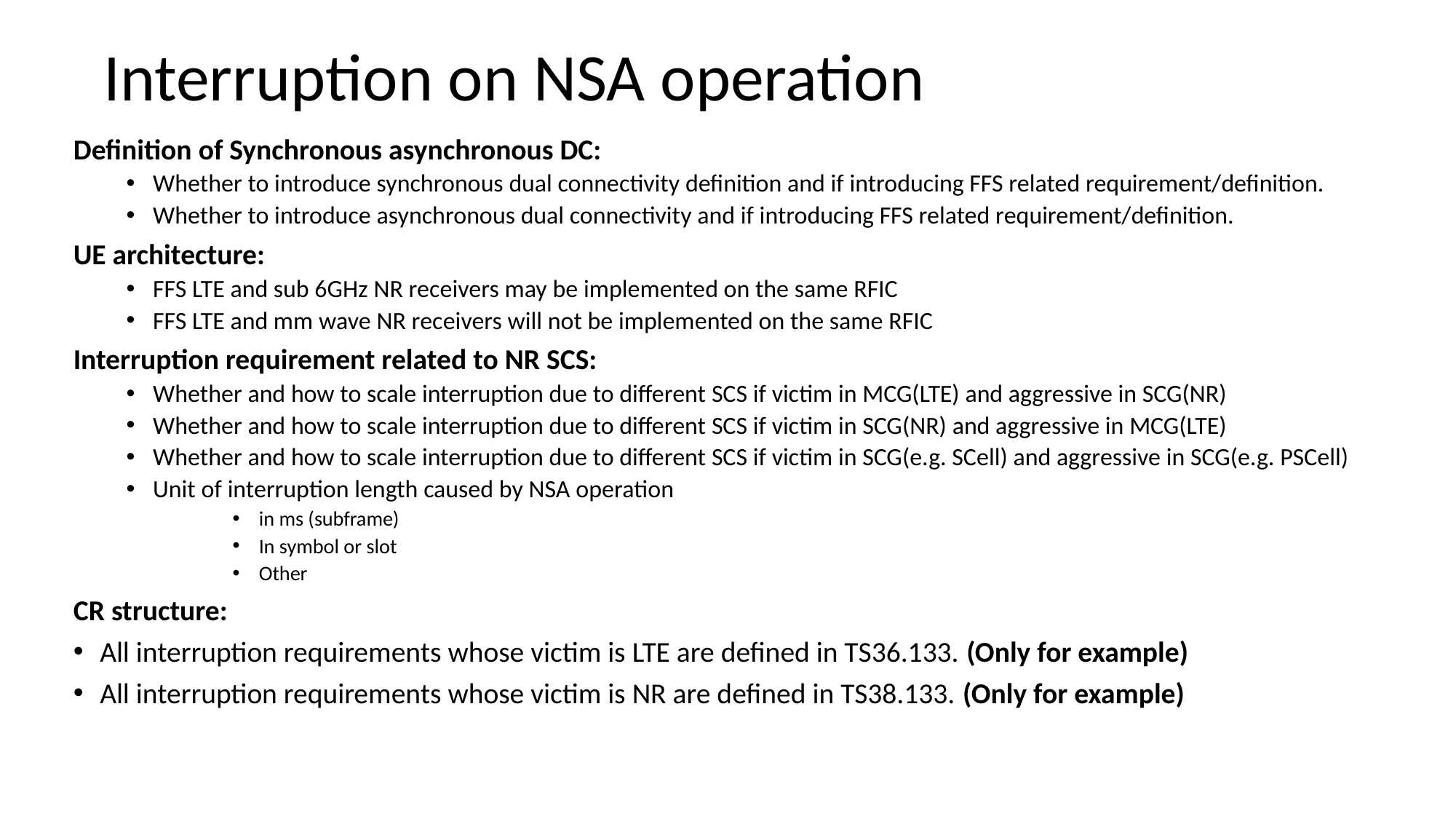

# Interruption on NSA operation
Definition of Synchronous asynchronous DC:
Whether to introduce synchronous dual connectivity definition and if introducing FFS related requirement/definition.
Whether to introduce asynchronous dual connectivity and if introducing FFS related requirement/definition.
UE architecture:
FFS LTE and sub 6GHz NR receivers may be implemented on the same RFIC
FFS LTE and mm wave NR receivers will not be implemented on the same RFIC
Interruption requirement related to NR SCS:
Whether and how to scale interruption due to different SCS if victim in MCG(LTE) and aggressive in SCG(NR)
Whether and how to scale interruption due to different SCS if victim in SCG(NR) and aggressive in MCG(LTE)
Whether and how to scale interruption due to different SCS if victim in SCG(e.g. SCell) and aggressive in SCG(e.g. PSCell)
Unit of interruption length caused by NSA operation
in ms (subframe)
In symbol or slot
Other
CR structure:
All interruption requirements whose victim is LTE are defined in TS36.133. (Only for example)
All interruption requirements whose victim is NR are defined in TS38.133. (Only for example)